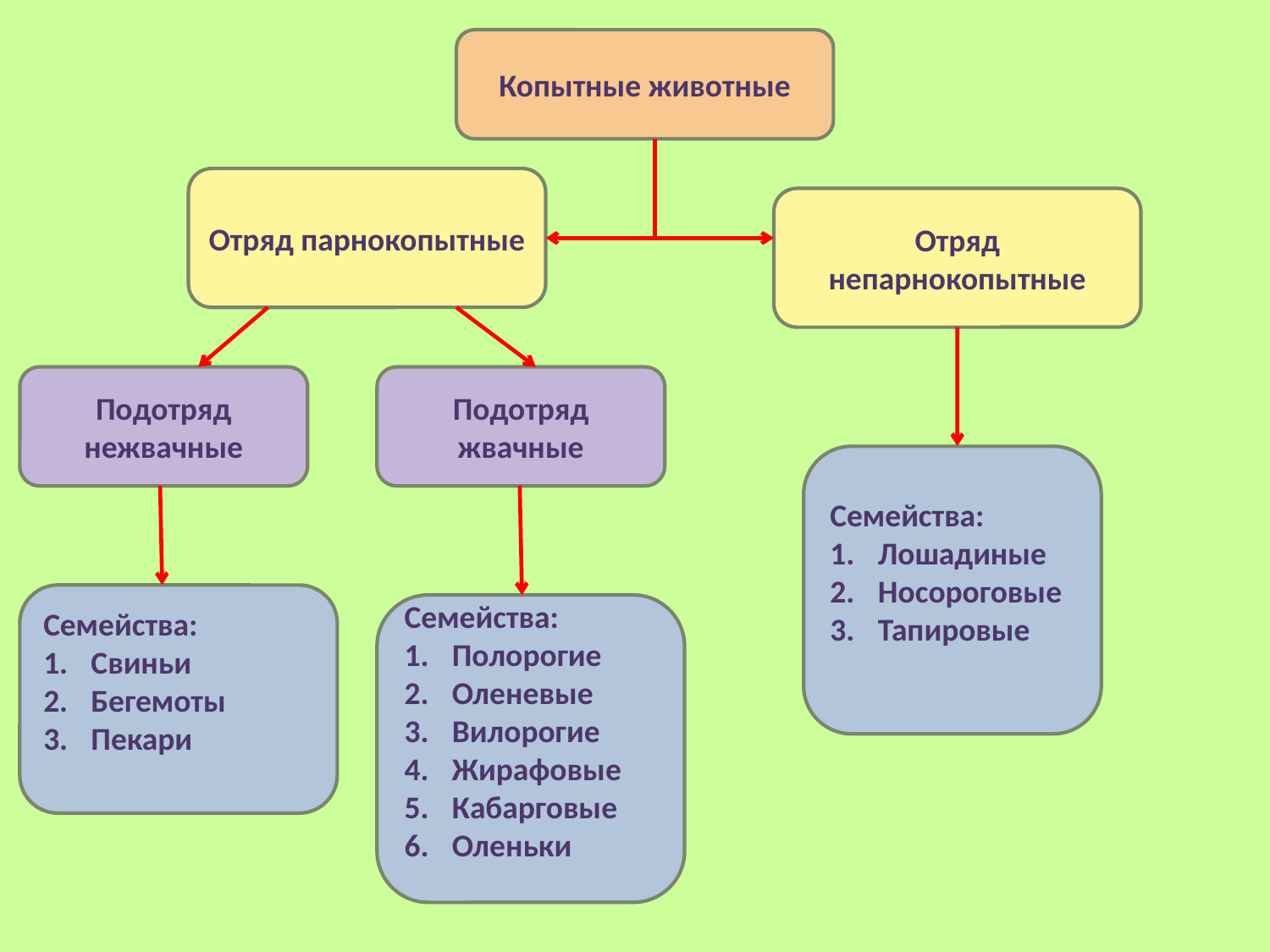

Копытные животные
Отряд непарнокопытные
Отряд парнокопытные
Подотряд нежвачные
Подотряд жвачные
Семейства:
Лошадиные
Носороговые
Тапировые

Семейства:
Свиньи
Бегемоты
Пекари

Семейства:
Полорогие
Оленевые
Вилорогие
Жирафовые
Кабарговые
Оленьки